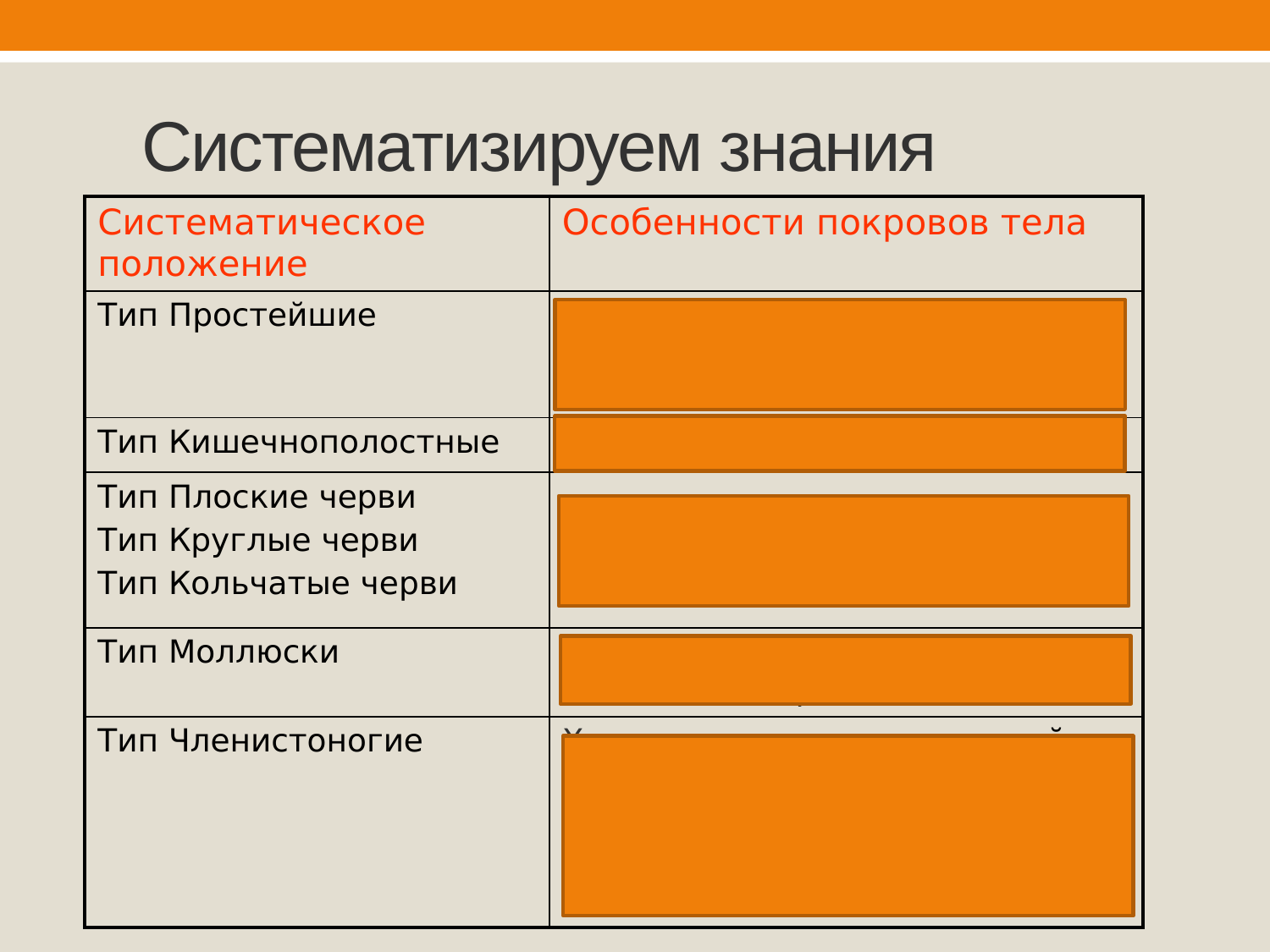

# Систематизируем знания
| Систематическое положение | Особенности покровов тела |
| --- | --- |
| Тип Простейшие | Наружная клеточная мембрана у организмов с постоянной формой тела плотная пилликула |
| Тип Кишечнополостные | Эктодерма |
| Тип Плоские черви Тип Круглые черви Тип Кольчатые черви | Плоский эпителий |
| Тип Моллюски | Кутикула (с накопленной известью в верхних слоях) |
| Тип Членистоногие | Хитинизорованная многослойная кутикула поверх покровной ткани. У ракообразных кутикула пропитывается известью |